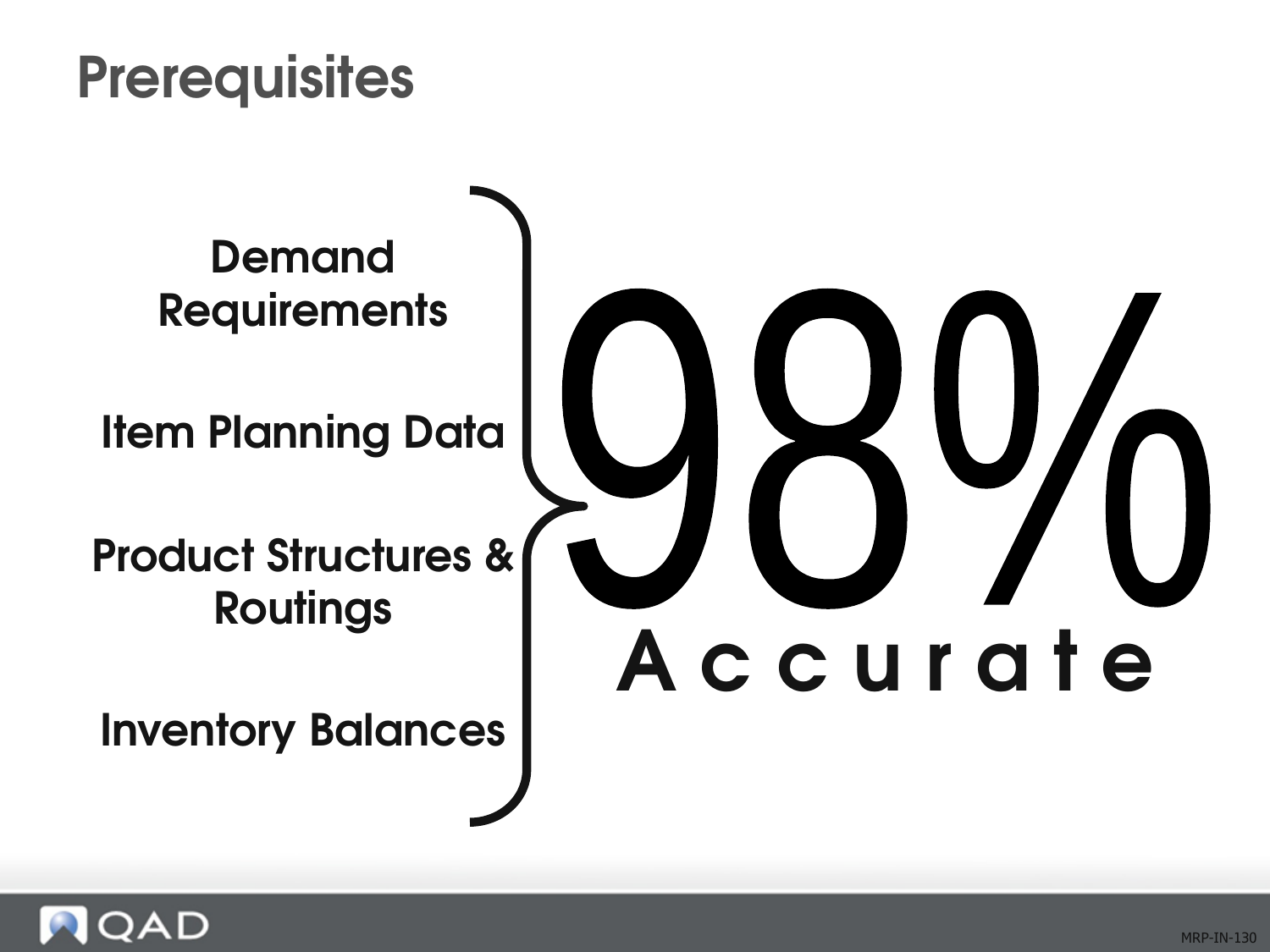

# Prerequisites

Demand Requirements
98%
A c c u r a t e
Item Planning Data
Product Structures & Routings
Inventory Balances
MRP-IN-130